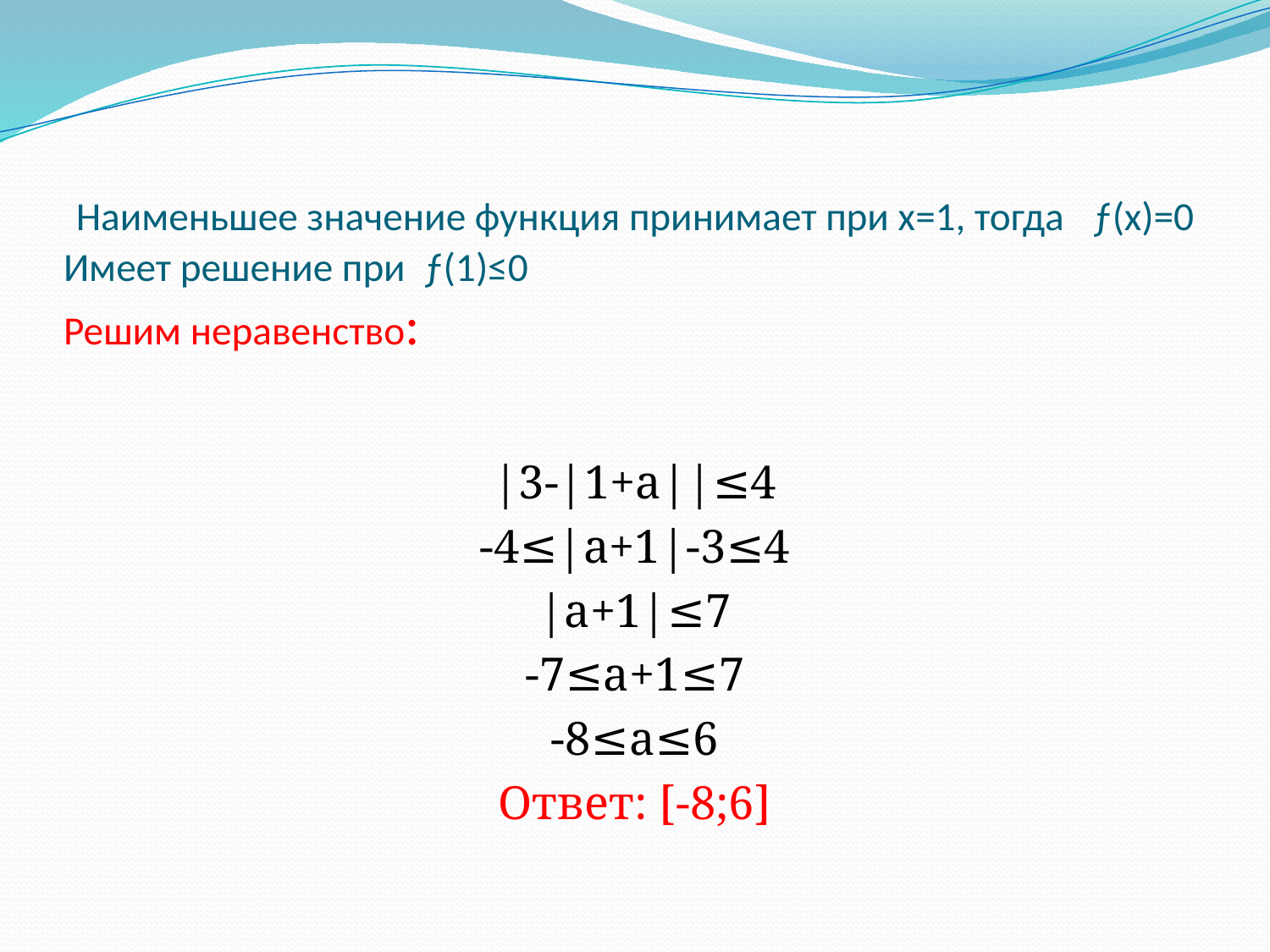

# Наименьшее значение функция принимает при х=1, тогда   ƒ(х)=0 Имеет решение при  ƒ(1)≤0 Решим неравенство:
|3-|1+а||≤4
-4≤|а+1|-3≤4
|а+1|≤7
-7≤а+1≤7
-8≤а≤6
Ответ: [-8;6]